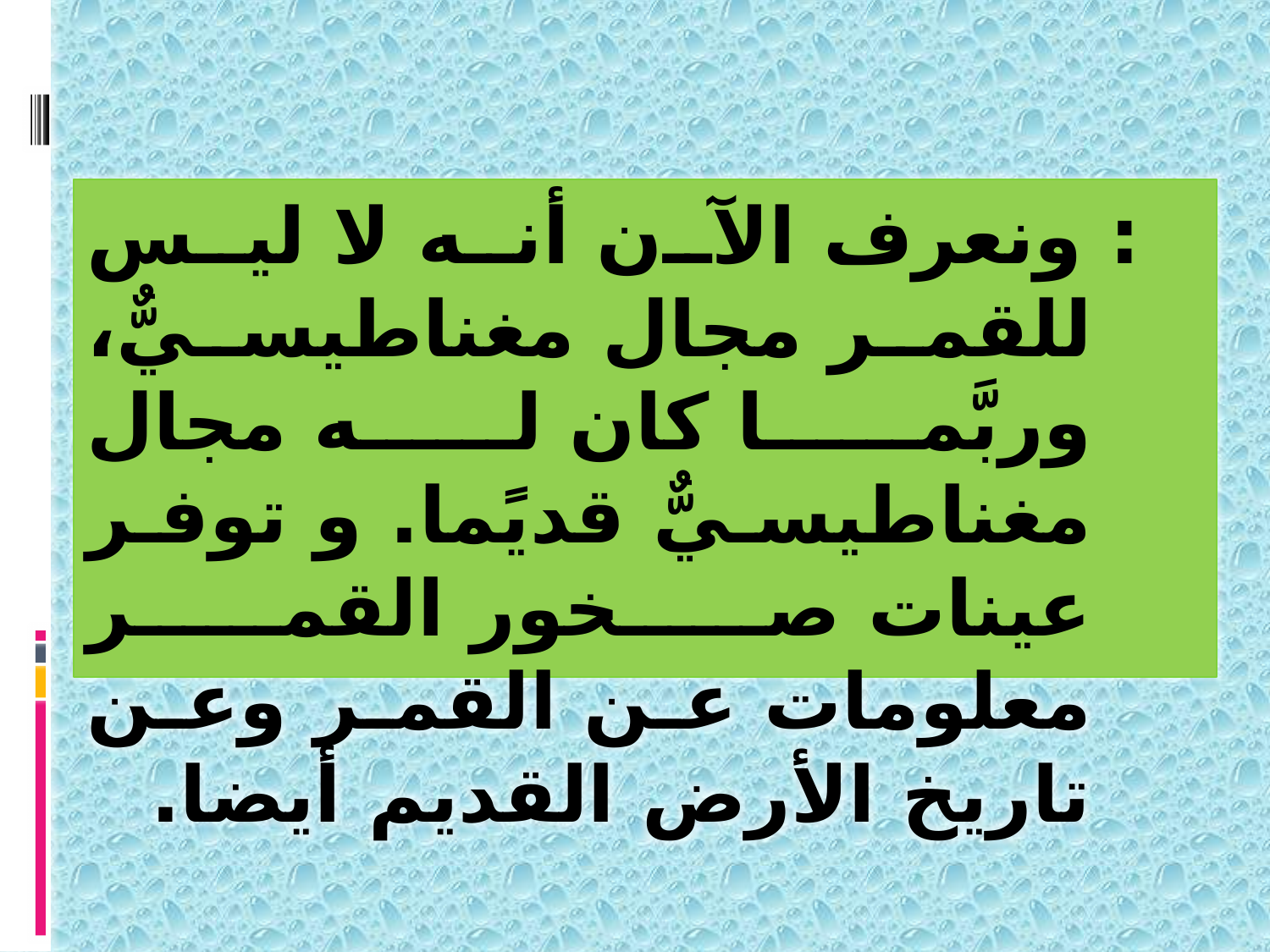

: ونعرف الآن أنه لا ليس للقمر مجال مغناطيسيٌّ، وربَّما كان له مجال مغناطيسيٌّ قديًما. و توفر عينات صخور القمر معلومات عن القمر وعن تاريخ الأرض القديم أيضا.